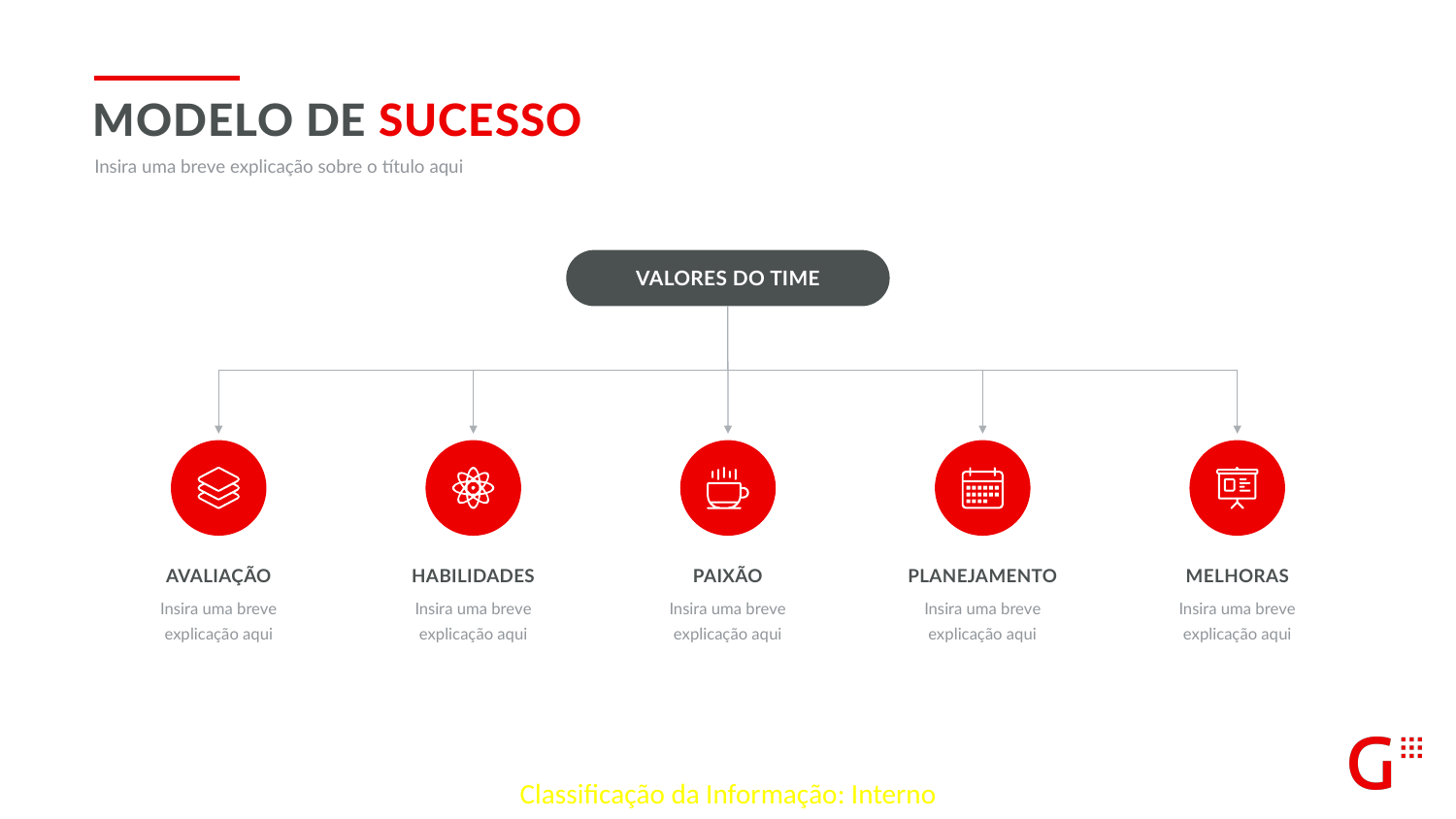

Modelo de sucesso
Insira uma breve explicação sobre o título aqui

Valores do time

avaliação
Insira uma breve explicação aqui
habilidades
Insira uma breve explicação aqui
paixão
Insira uma breve explicação aqui
planejamento
Insira uma breve explicação aqui
melhoras
Insira uma breve explicação aqui